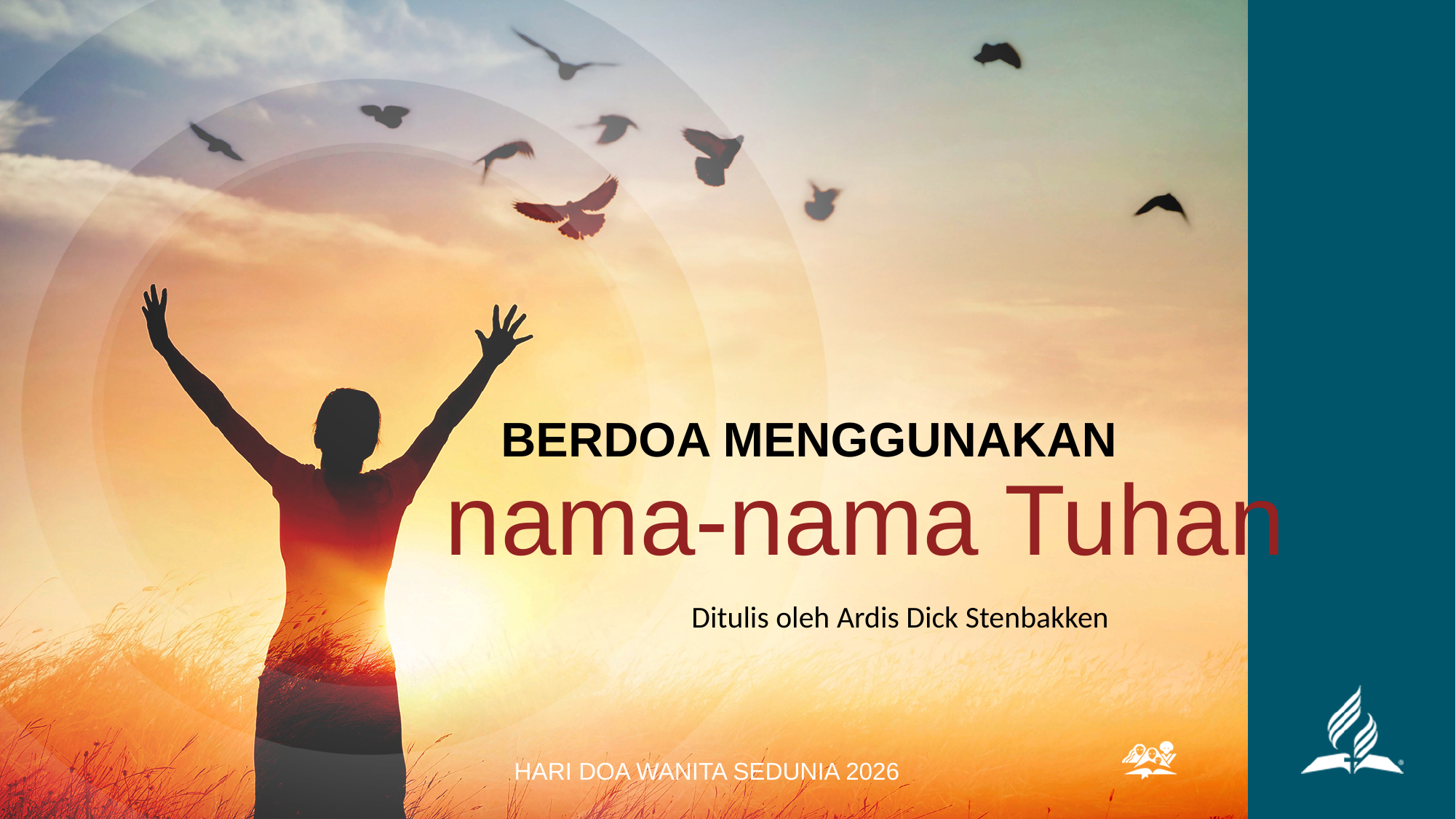

BERDOA MENGGUNAKAN
nama-nama Tuhan

Ditulis oleh Ardis Dick Stenbakken

HARI DOA WANITA SEDUNIA 2026